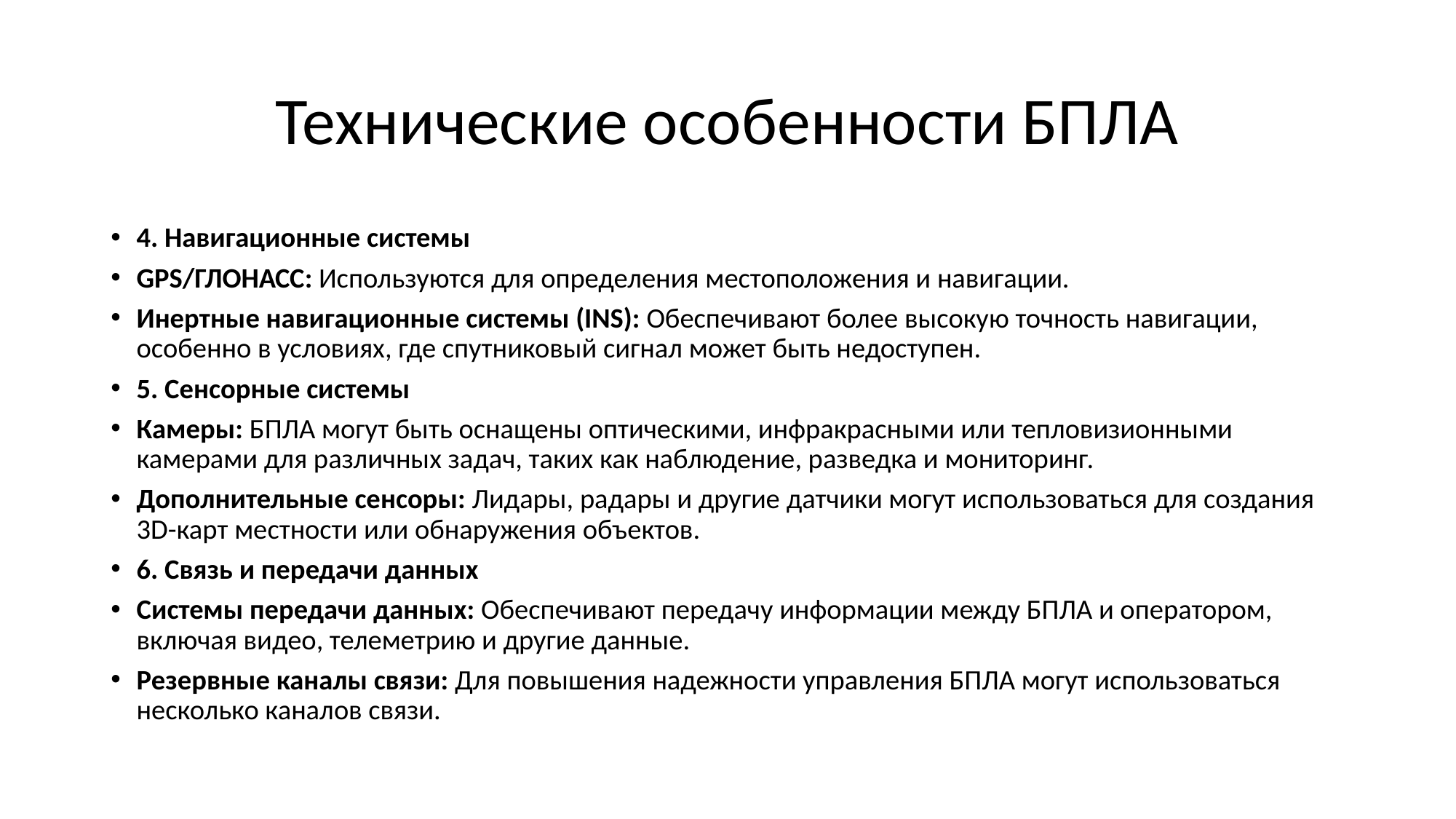

# Технические особенности БПЛА
4. Навигационные системы
GPS/ГЛОНАСС: Используются для определения местоположения и навигации.
Инертные навигационные системы (INS): Обеспечивают более высокую точность навигации, особенно в условиях, где спутниковый сигнал может быть недоступен.
5. Сенсорные системы
Камеры: БПЛА могут быть оснащены оптическими, инфракрасными или тепловизионными камерами для различных задач, таких как наблюдение, разведка и мониторинг.
Дополнительные сенсоры: Лидары, радары и другие датчики могут использоваться для создания 3D-карт местности или обнаружения объектов.
6. Связь и передачи данных
Системы передачи данных: Обеспечивают передачу информации между БПЛА и оператором, включая видео, телеметрию и другие данные.
Резервные каналы связи: Для повышения надежности управления БПЛА могут использоваться несколько каналов связи.